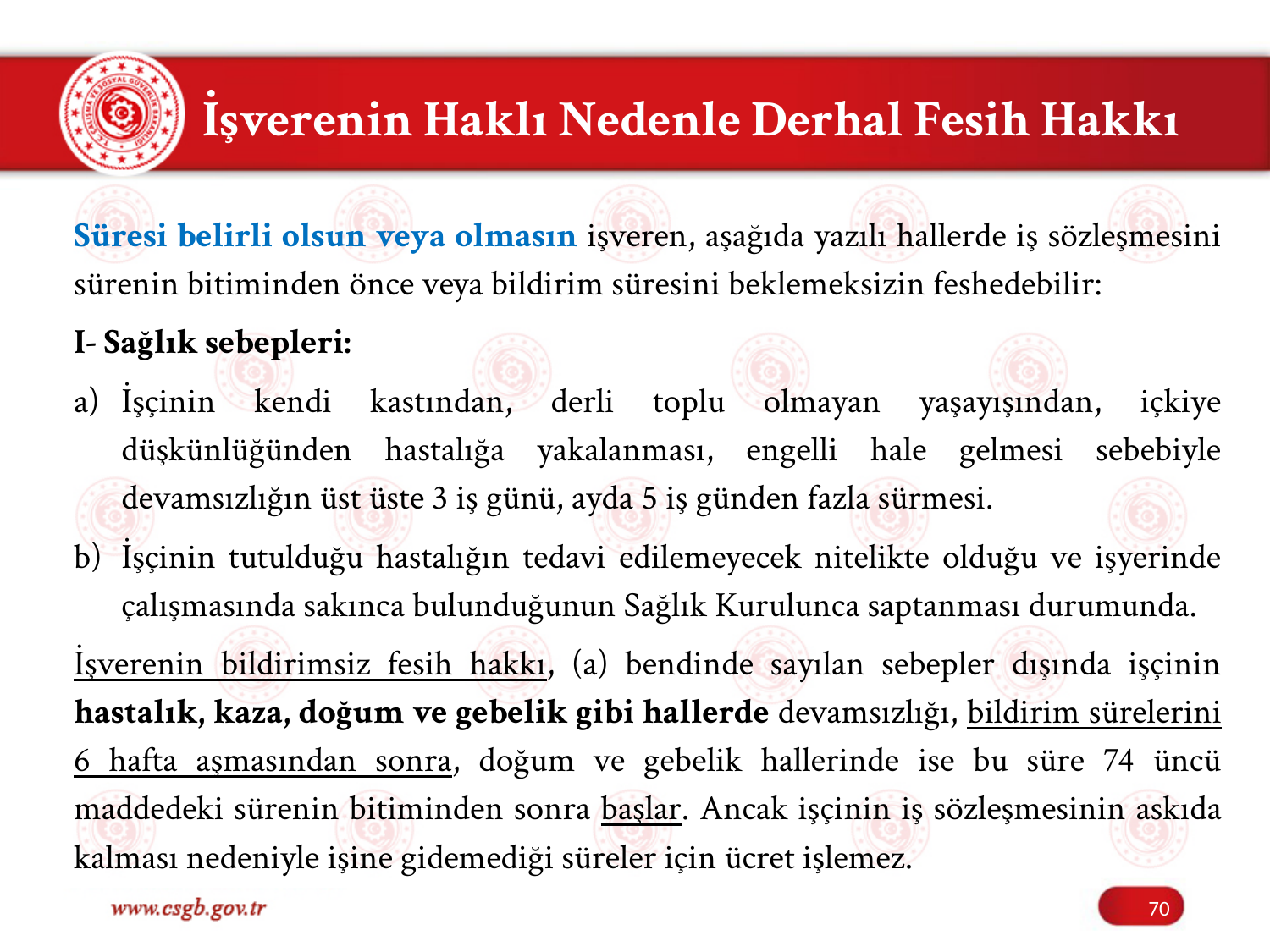

# İşverenin Haklı Nedenle Derhal Fesih Hakkı
Süresi belirli olsun veya olmasın işveren, aşağıda yazılı hallerde iş sözleşmesini sürenin bitiminden önce veya bildirim süresini beklemeksizin feshedebilir:
I- Sağlık sebepleri:
İşçinin kendi kastından, derli toplu olmayan yaşayışından, içkiye düşkünlüğünden hastalığa yakalanması, engelli hale gelmesi sebebiyle devamsızlığın üst üste 3 iş günü, ayda 5 iş günden fazla sürmesi.
İşçinin tutulduğu hastalığın tedavi edilemeyecek nitelikte olduğu ve işyerinde çalışmasında sakınca bulunduğunun Sağlık Kurulunca saptanması durumunda.
İşverenin bildirimsiz fesih hakkı, (a) bendinde sayılan sebepler dışında işçinin hastalık, kaza, doğum ve gebelik gibi hallerde devamsızlığı, bildirim sürelerini 6 hafta aşmasından sonra, doğum ve gebelik hallerinde ise bu süre 74 üncü maddedeki sürenin bitiminden sonra başlar. Ancak işçinin iş sözleşmesinin askıda kalması nedeniyle işine gidemediği süreler için ücret işlemez.

70